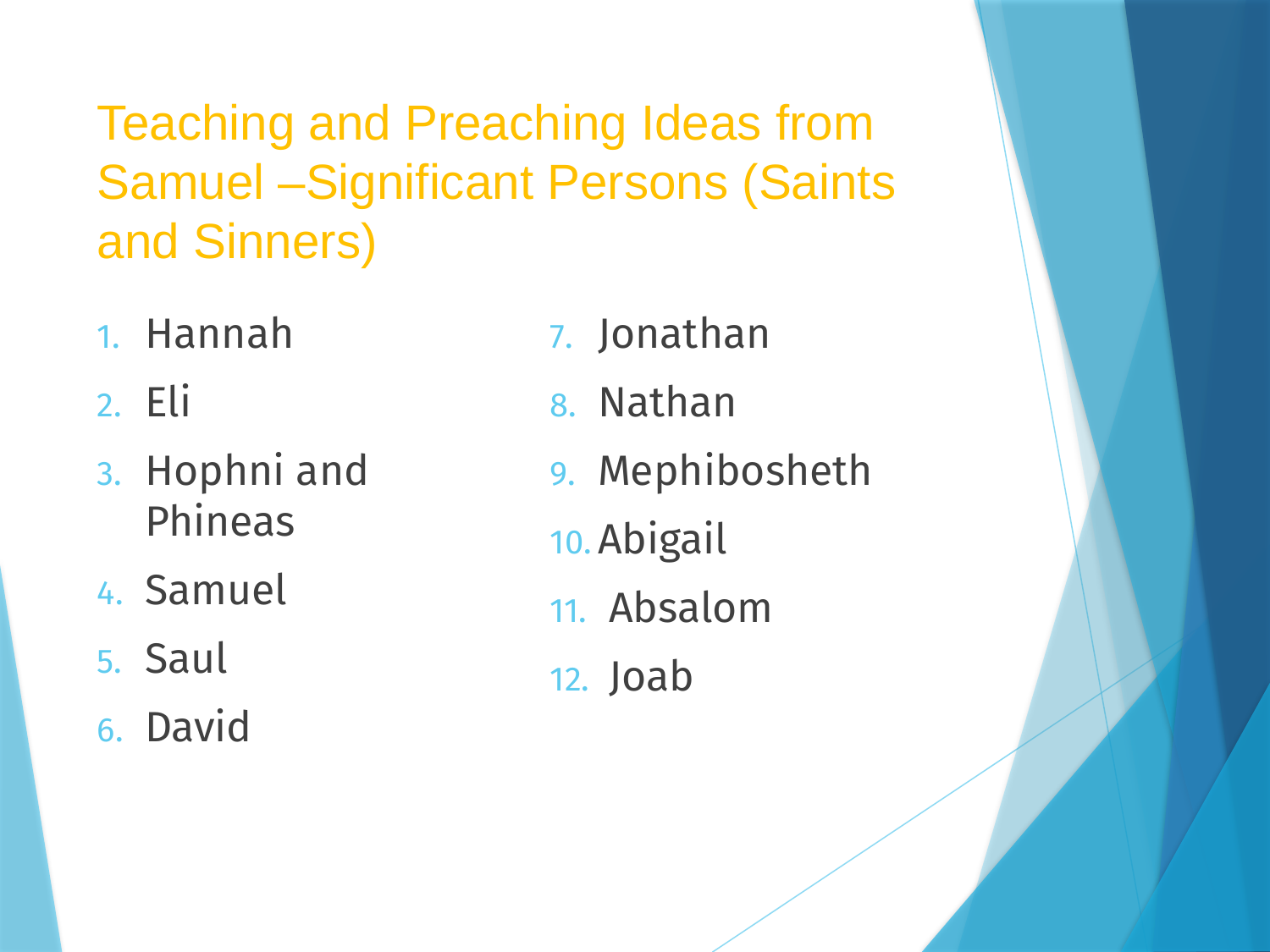

# Teaching and Preaching Ideas from Samuel –Significant Persons (Saints and Sinners)
Hannah
Eli
Hophni and Phineas
Samuel
Saul
David
Jonathan
Nathan
Mephibosheth
Abigail
 Absalom
 Joab